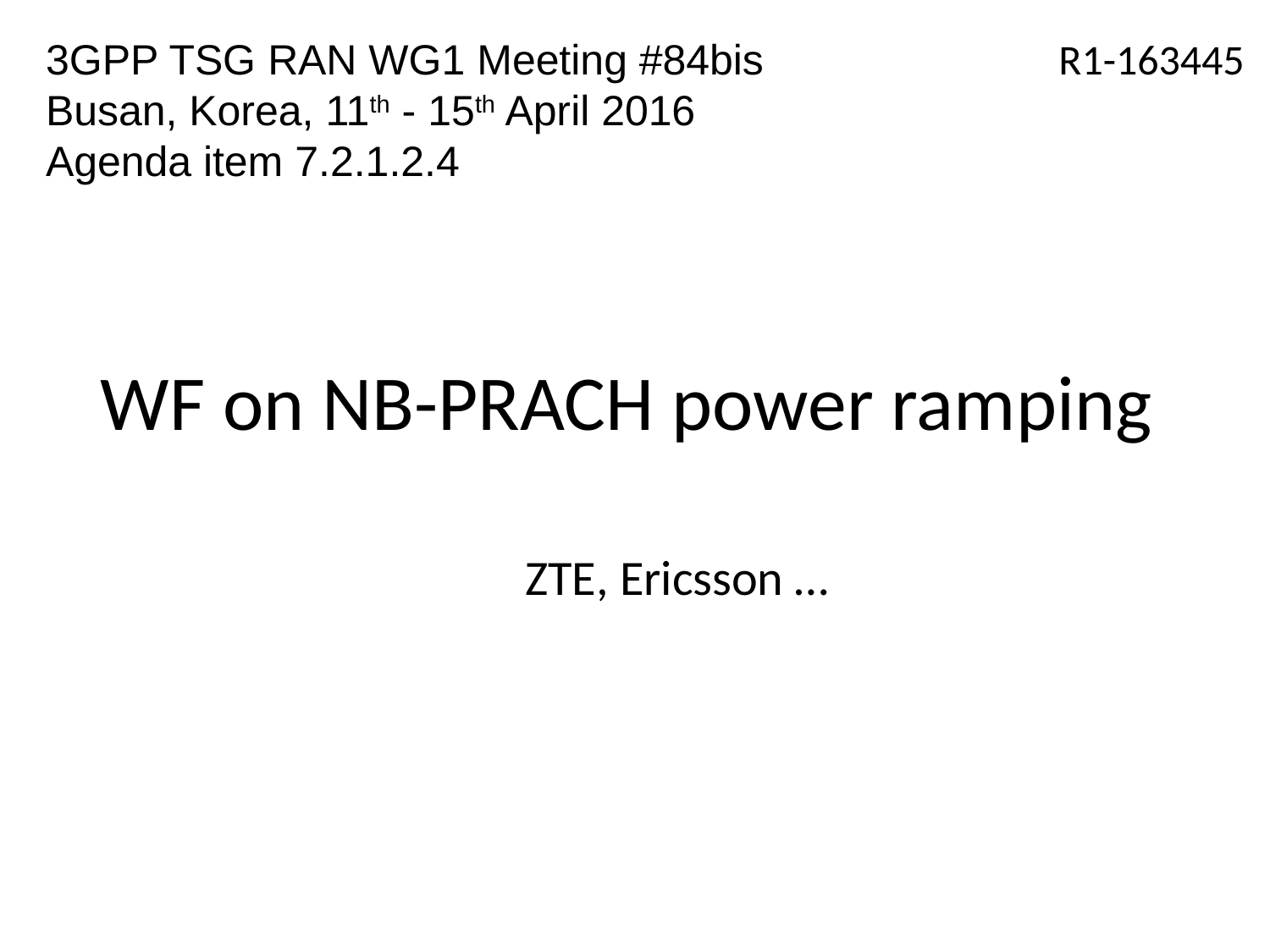

3GPP TSG RAN WG1 Meeting #84bis
Busan, Korea, 11th - 15th April 2016
Agenda item 7.2.1.2.4
R1-163445
# WF on NB-PRACH power ramping
ZTE, Ericsson …